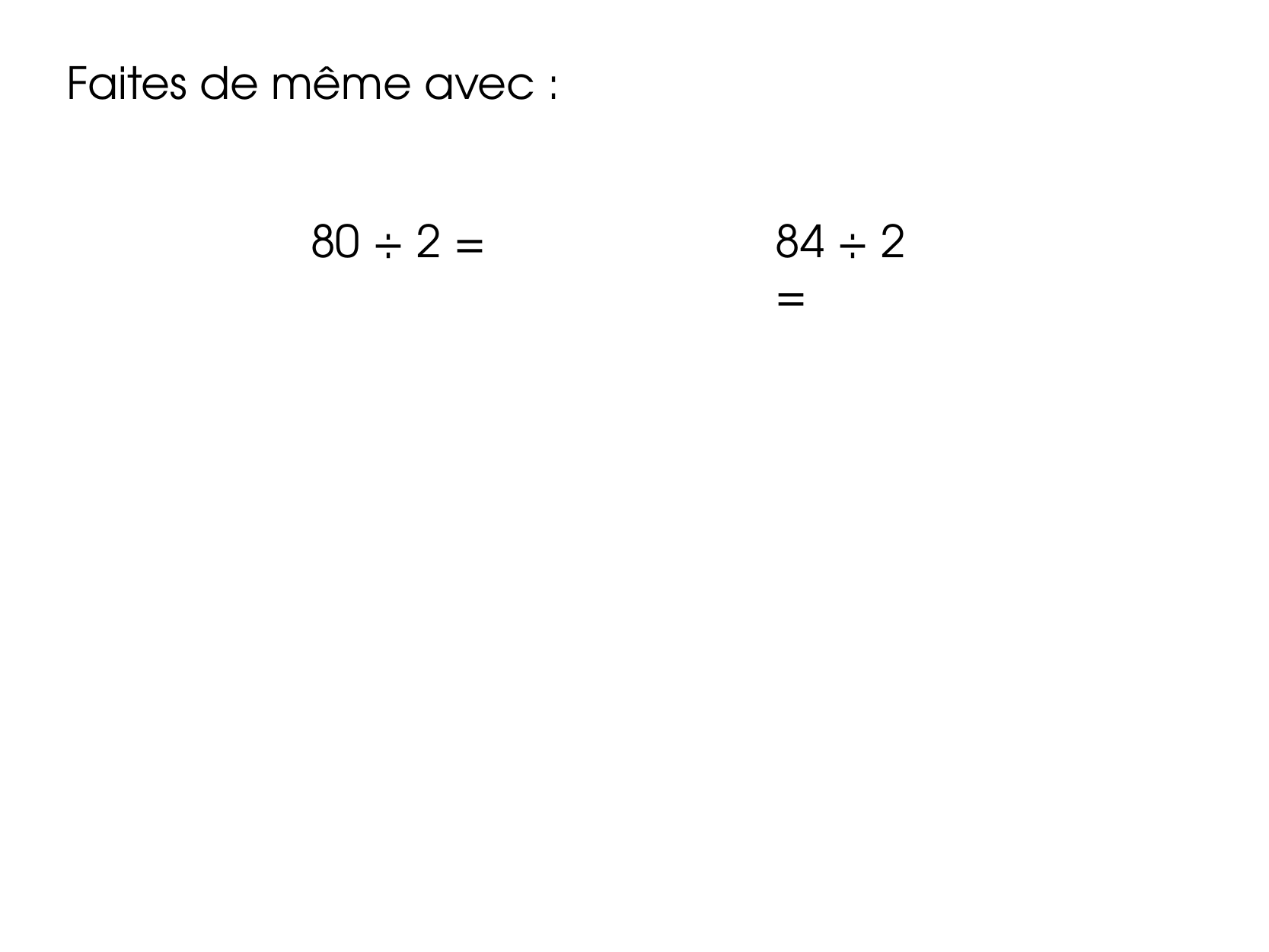

Faites de même avec :
80 ÷ 2 =
84 ÷ 2 =